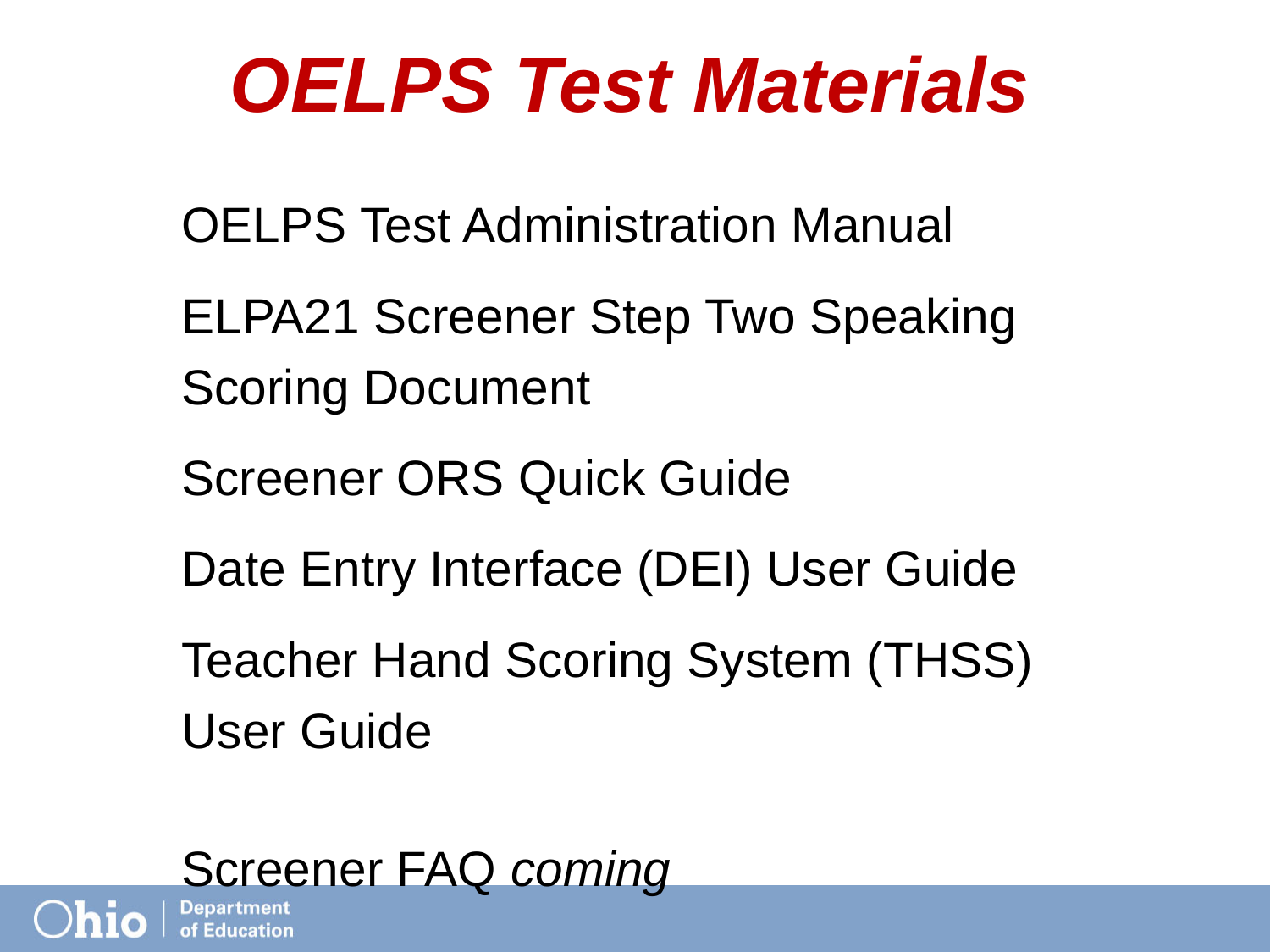

# OELPS Test Materials
OELPS Test Administration Manual
ELPA21 Screener Step Two Speaking Scoring Document
Screener ORS Quick Guide
Date Entry Interface (DEI) User Guide
Teacher Hand Scoring System (THSS) User Guide

Screener FAQ coming